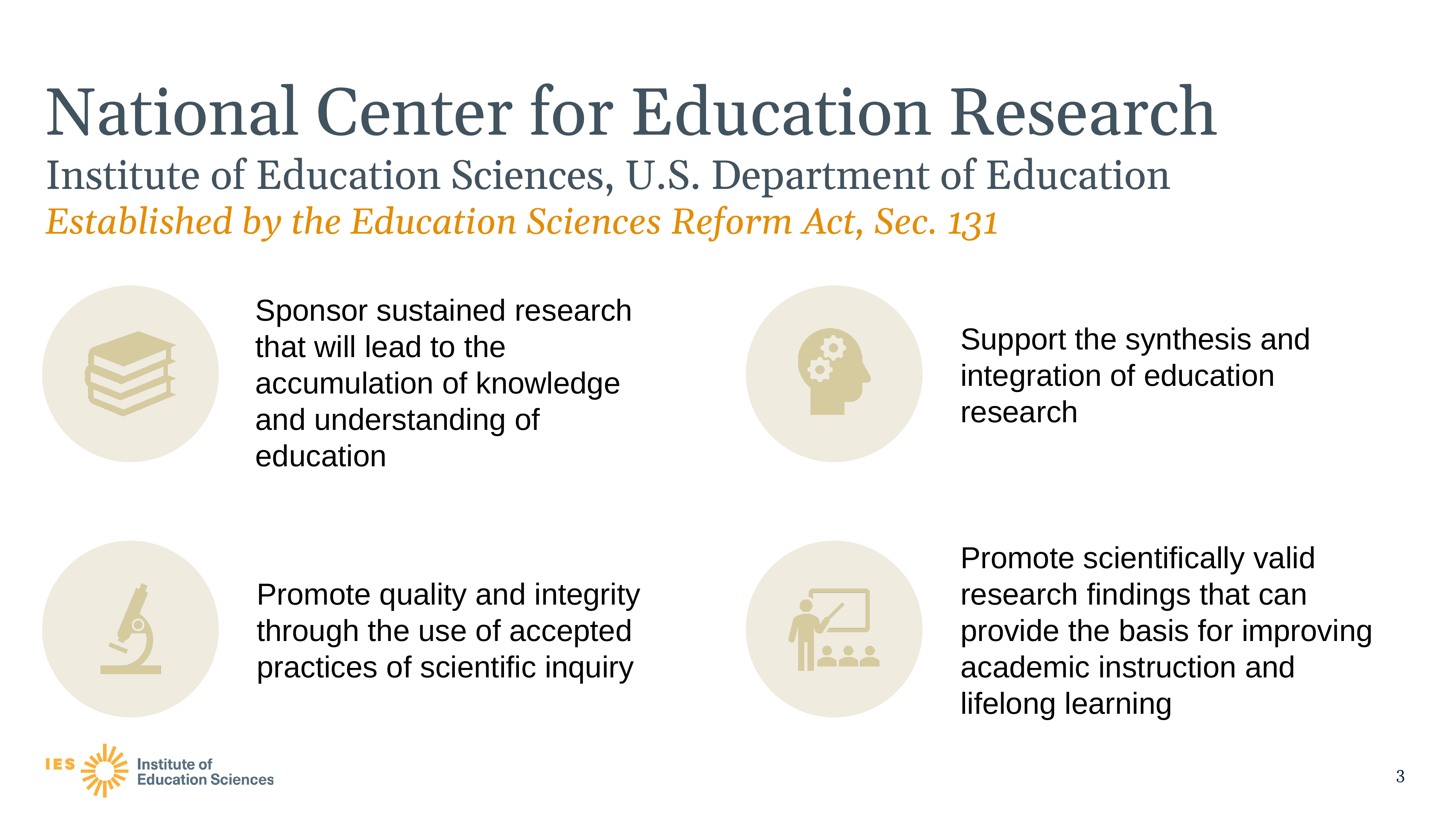

# National Center for Education Research Institute of Education Sciences, U.S. Department of Education Established by the Education Sciences Reform Act, Sec. 131
Sponsor sustained research that will lead to the accumulation of knowledge and understanding of education
Support the synthesis and integration of education research
Promote quality and integrity through the use of accepted practices of scientific inquiry
Promote scientifically valid research findings that can provide the basis for improving academic instruction and lifelong learning
3